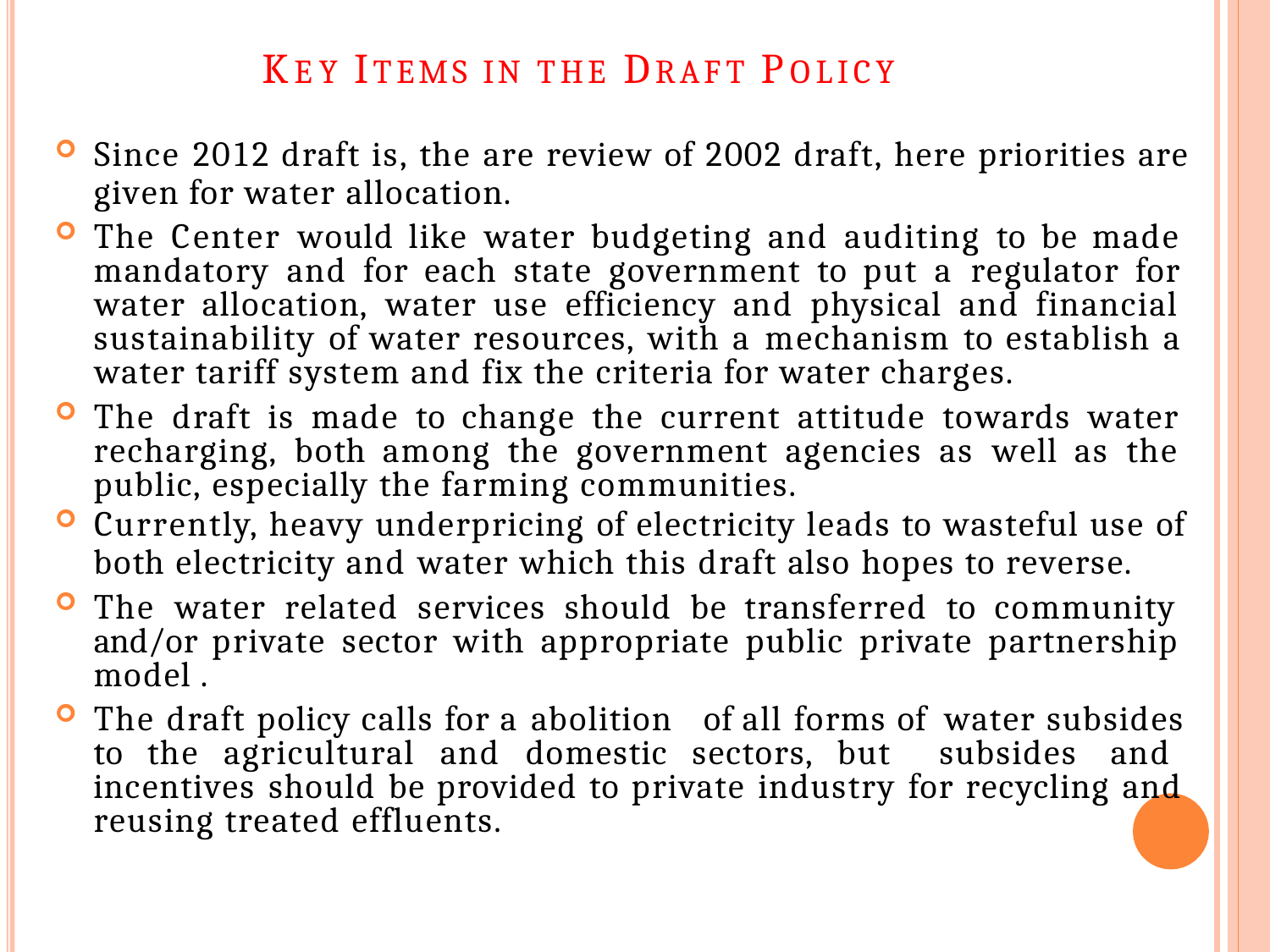

# KEY ITEMS IN THE DRAFT POLICY
Since 2012 draft is, the are review of 2002 draft, here priorities are
given for water allocation.
The Center would like water budgeting and auditing to be made  mandatory and for each state government to put a regulator for  water allocation, water use efficiency and physical and financial  sustainability of water resources, with a mechanism to establish a  water tariff system and fix the criteria for water charges.
The draft is made to change the current attitude towards water  recharging, both among the government agencies as well as the  public, especially the farming communities.
Currently, heavy underpricing of electricity leads to wasteful use of
both electricity and water which this draft also hopes to reverse.
The water related services should be transferred to community  and/or private sector with appropriate public private partnership  model .
The draft policy calls for a abolition   of all forms of water subsides  to the agricultural and domestic sectors, but  subsides and  incentives should be provided to private industry for recycling and  reusing treated effluents.